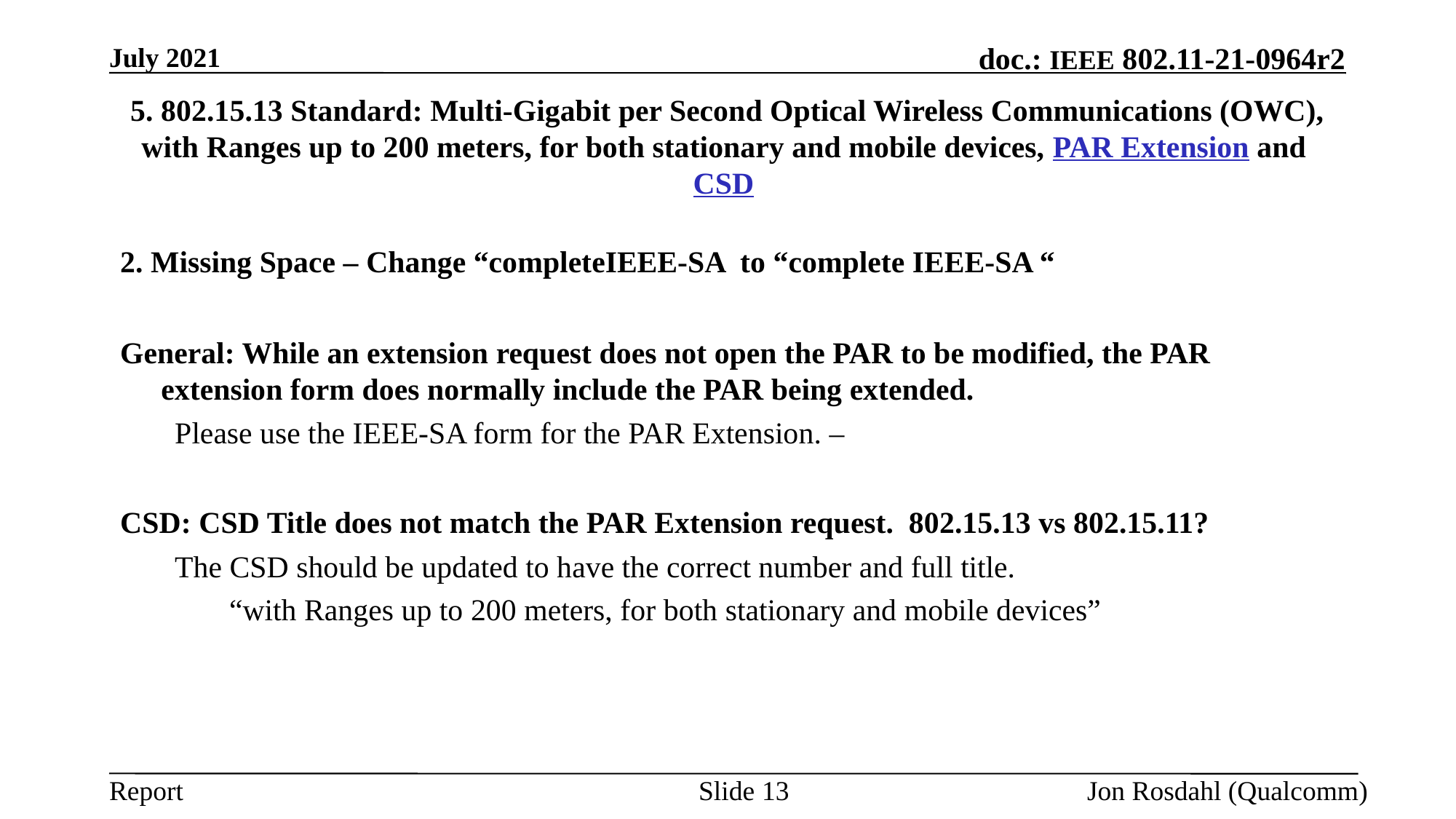

July 2021
# 5. 802.15.13 Standard: Multi-Gigabit per Second Optical Wireless Communications (OWC), with Ranges up to 200 meters, for both stationary and mobile devices, PAR Extension and CSD
2. Missing Space – Change “completeIEEE-SA  to “complete IEEE-SA “

General: While an extension request does not open the PAR to be modified, the PAR extension form does normally include the PAR being extended.
Please use the IEEE-SA form for the PAR Extension. –

CSD: CSD Title does not match the PAR Extension request.  802.15.13 vs 802.15.11?
The CSD should be updated to have the correct number and full title.
“with Ranges up to 200 meters, for both stationary and mobile devices”
Slide 13
Jon Rosdahl (Qualcomm)